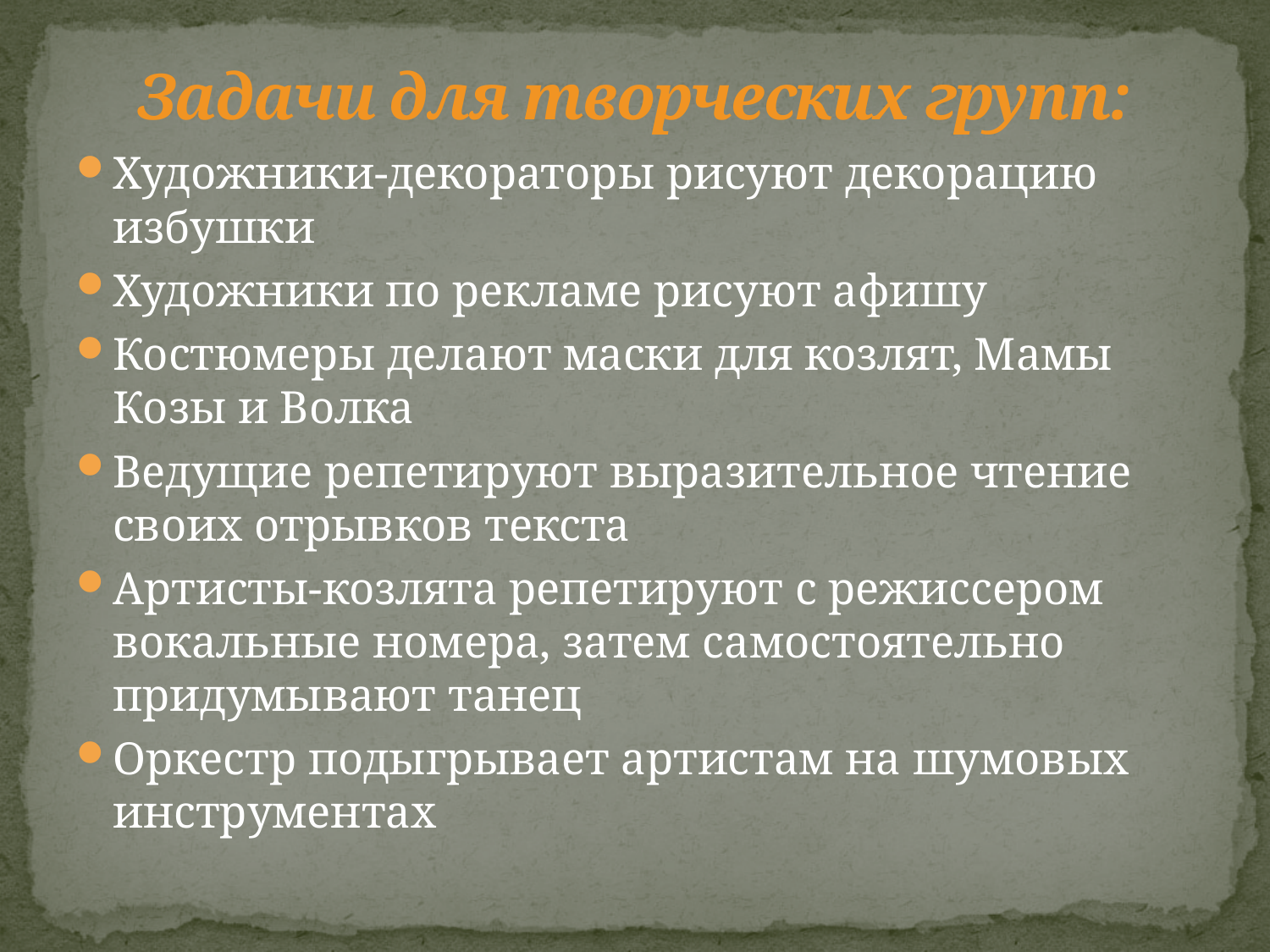

# Задачи для творческих групп:
Художники-декораторы рисуют декорацию избушки
Художники по рекламе рисуют афишу
Костюмеры делают маски для козлят, Мамы Козы и Волка
Ведущие репетируют выразительное чтение своих отрывков текста
Артисты-козлята репетируют с режиссером вокальные номера, затем самостоятельно придумывают танец
Оркестр подыгрывает артистам на шумовых инструментах